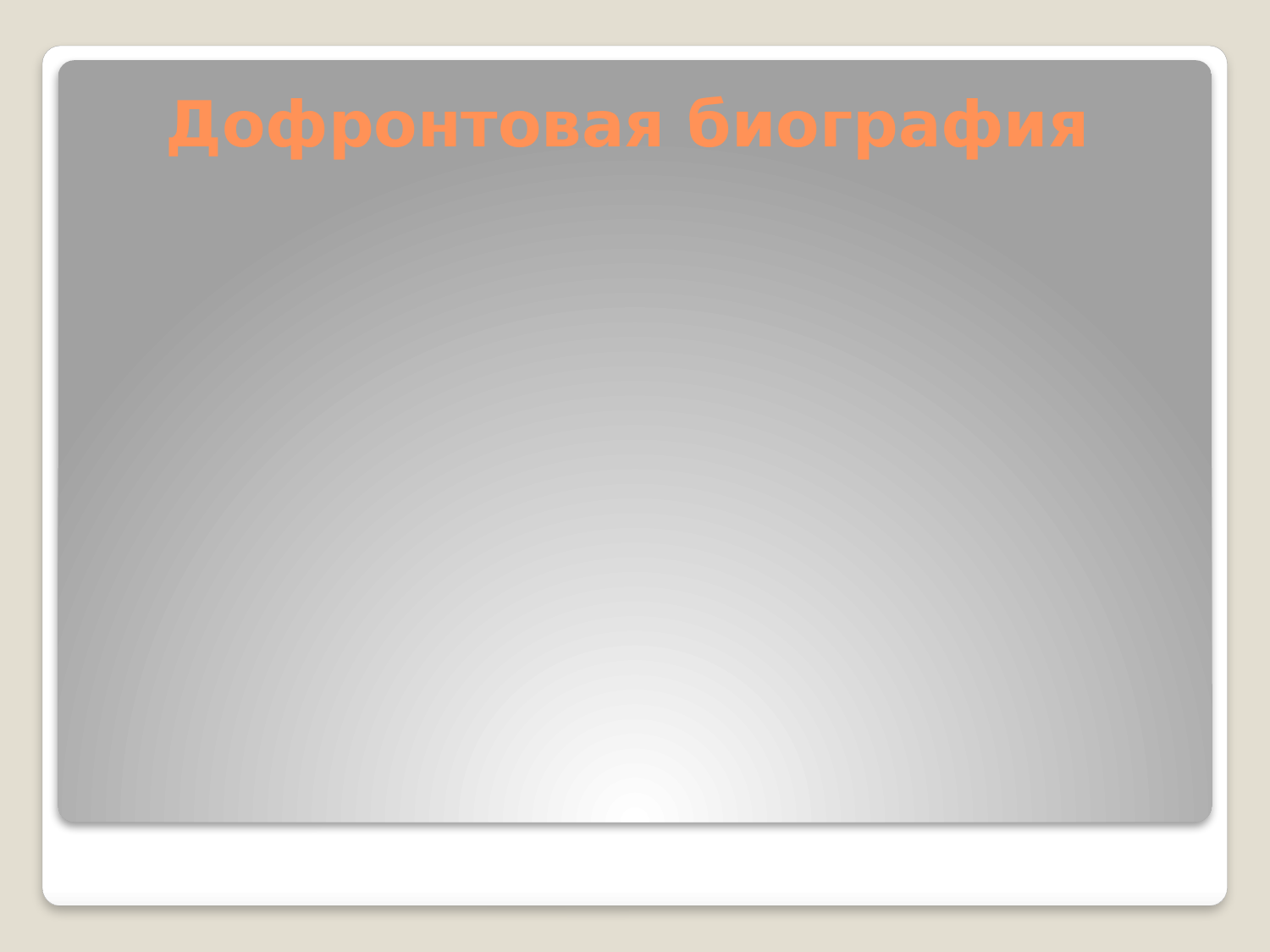

# Дофронтовая биография
1925 г. – призван в ряды Красной Армии, г. Сретенск, 108 Белорецкий стрелковый полк 36 Забайкальской стрелковой девизии;
Октябрь 1928г. – демобилизован, принят кандидатом в члены ВКП(б), избран депутатом Тисульского сельского Совета.